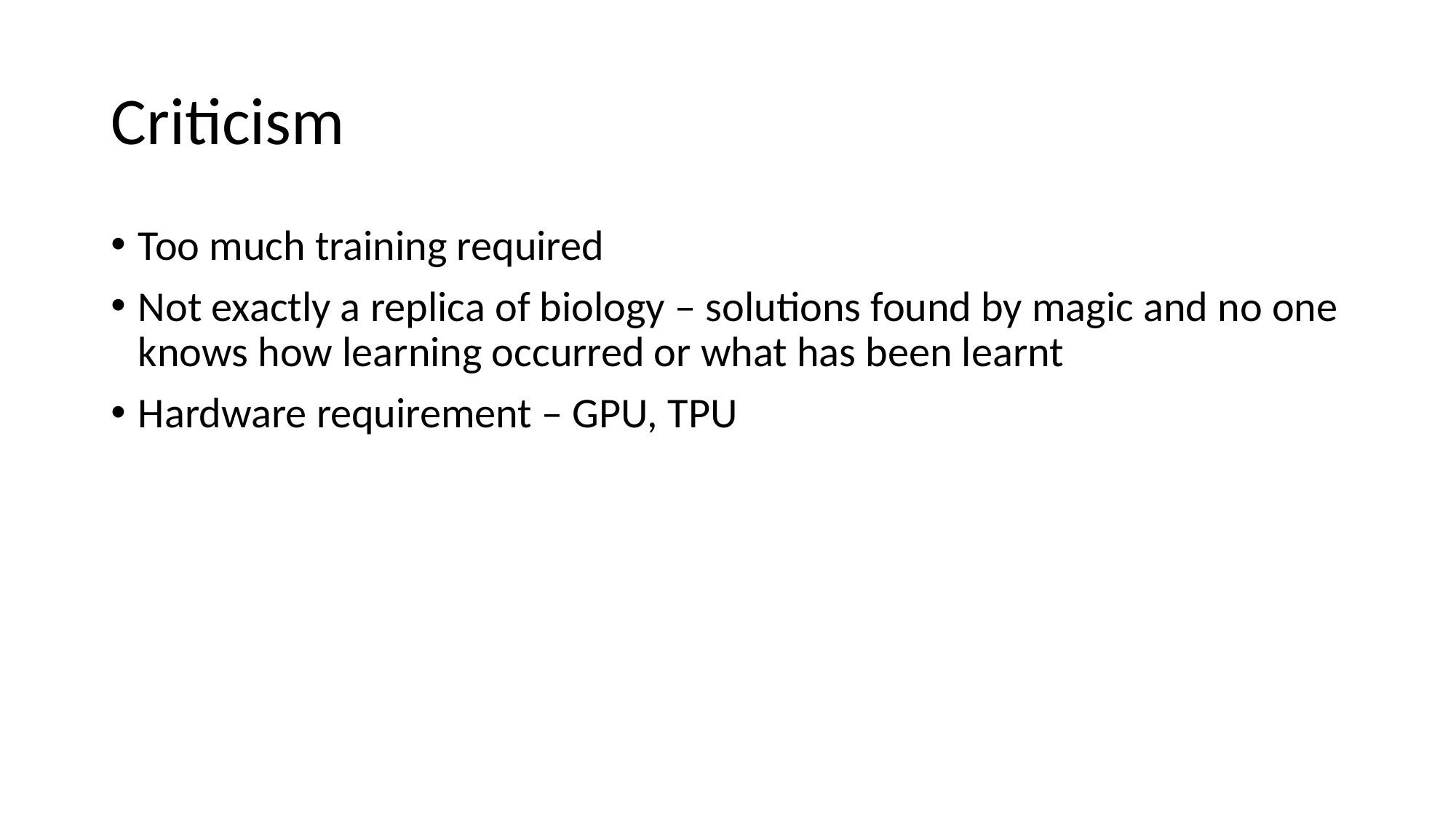

# Criticism
Too much training required
Not exactly a replica of biology – solutions found by magic and no one knows how learning occurred or what has been learnt
Hardware requirement – GPU, TPU